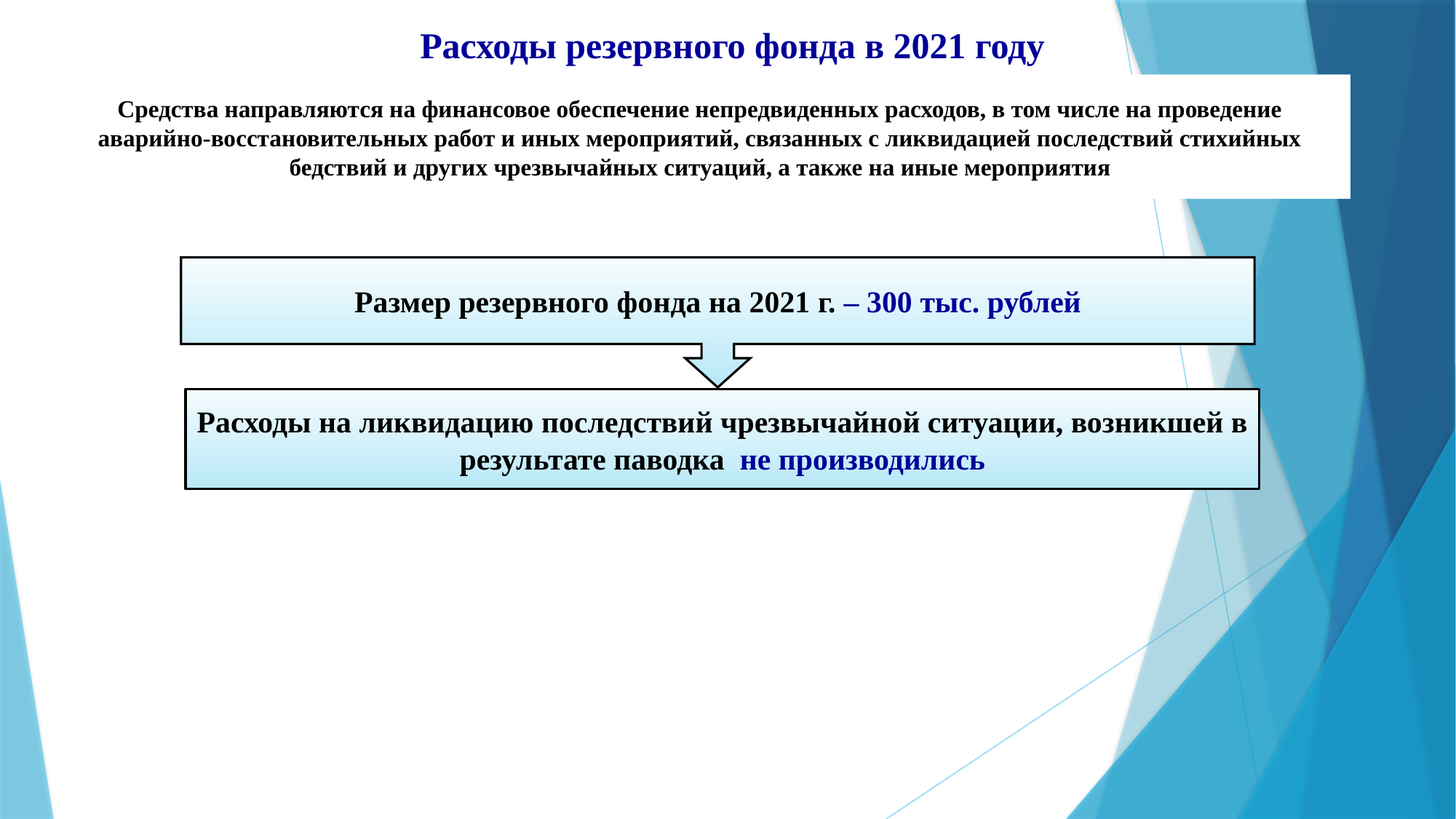

# Расходы резервного фонда в 2021 году
Средства направляются на финансовое обеспечение непредвиденных расходов, в том числе на проведение аварийно-восстановительных работ и иных мероприятий, связанных с ликвидацией последствий стихийных бедствий и других чрезвычайных ситуаций, а также на иные мероприятия
Размер резервного фонда на 2021 г. – 300 тыс. рублей
Расходы на ликвидацию последствий чрезвычайной ситуации, возникшей в результате паводка  не производились